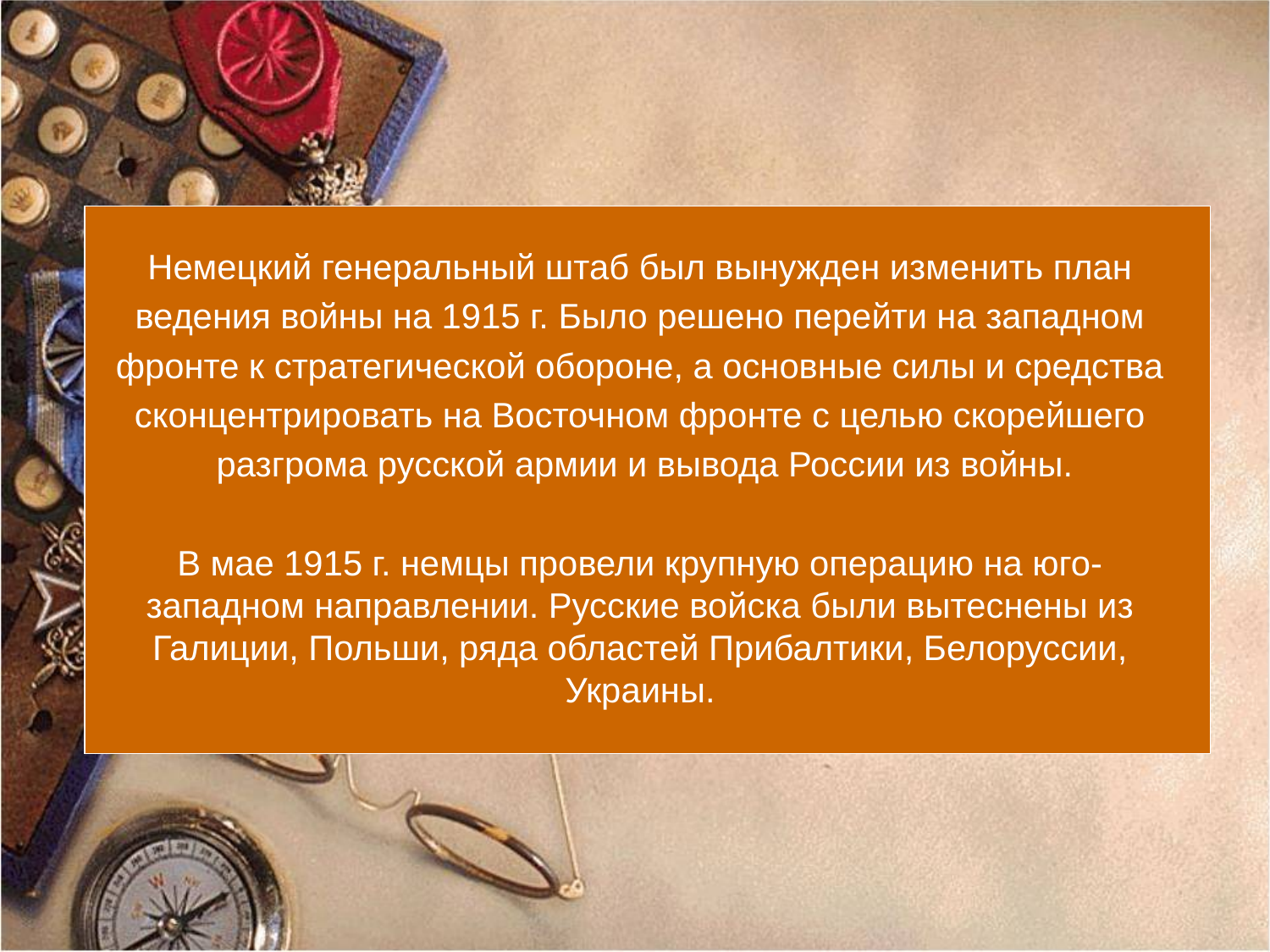

#

Немецкий генеральный штаб был вынужден изменить план
 ведения войны на 1915 г. Было решено перейти на западном
фронте к стратегической обороне, а основные силы и средства
сконцентрировать на Восточном фронте с целью скорейшего
 разгрома русской армии и вывода России из войны.

В мае 1915 г. немцы провели крупную операцию на юго-западном направлении. Русские войска были вытеснены из Галиции, Польши, ряда областей Прибалтики, Белоруссии, Украины.